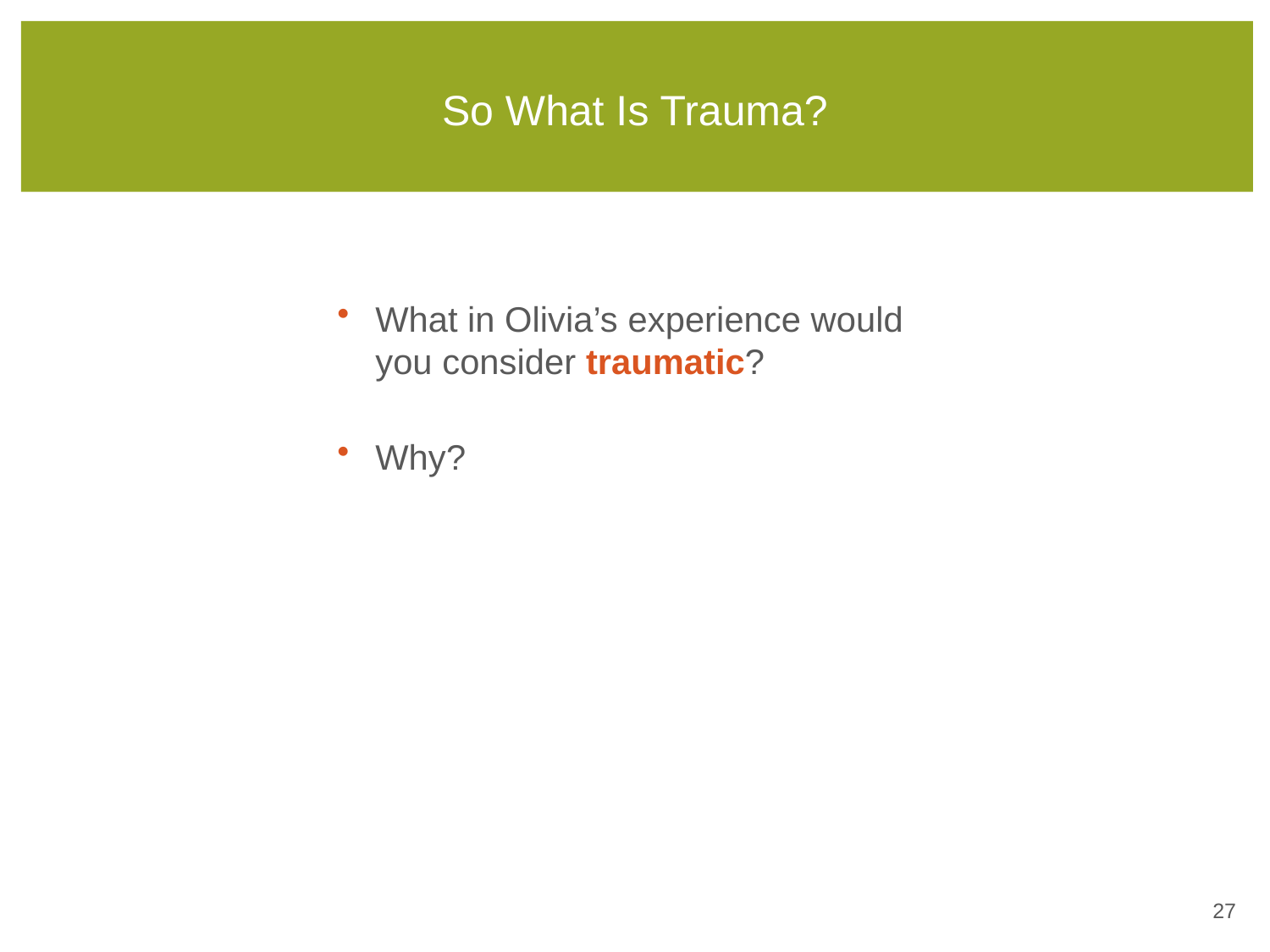

# So What Is Trauma?
What in Olivia’s experience would you consider traumatic?
Why?
27